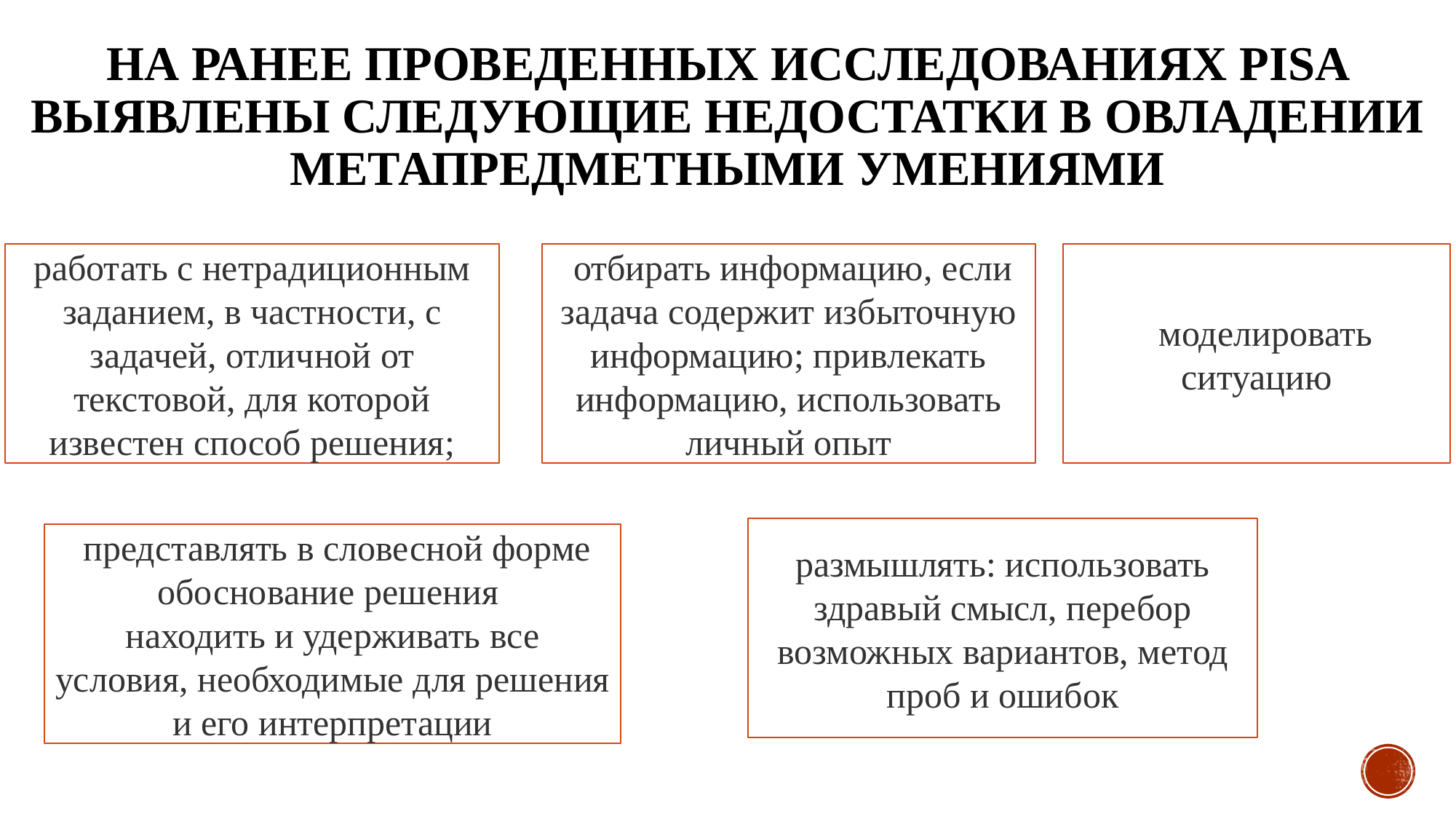

# На ранее проведенных исследованиях PISA выявлены следующие недостатки в овладении метапредметными умениями
  моделировать ситуацию
работать с нетрадиционным заданием, в частности, с задачей, отличной от текстовой, для которой известен способ решения;
 отбирать информацию, если задача содержит избыточную информацию; привлекать информацию, использовать личный опыт
размышлять: использовать здравый смысл, перебор возможных вариантов, метод проб и ошибок
 представлять в словесной форме обоснование решения
находить и удерживать все условия, необходимые для решения и его интерпретации